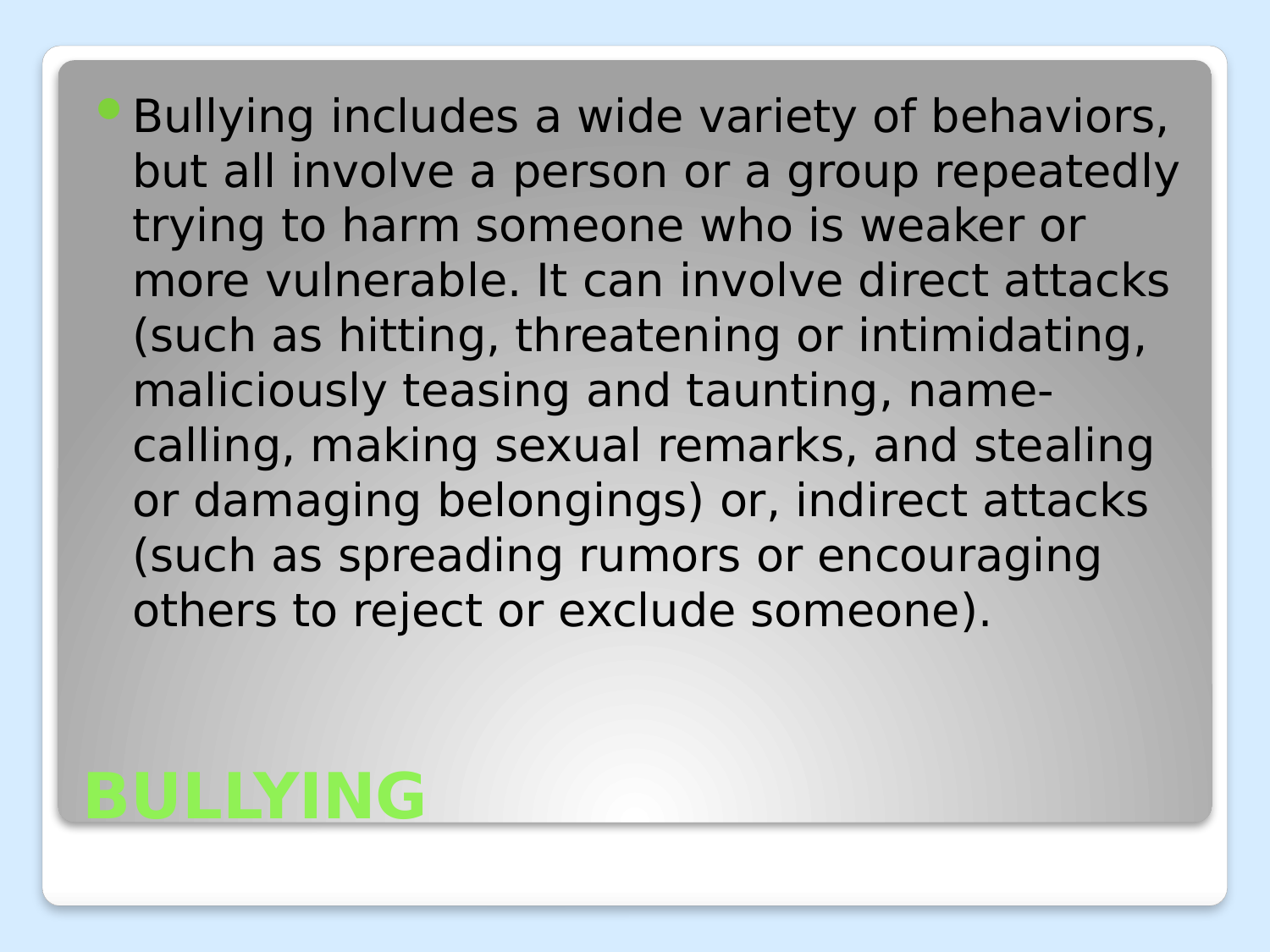

Bullying includes a wide variety of behaviors, but all involve a person or a group repeatedly trying to harm someone who is weaker or more vulnerable. It can involve direct attacks (such as hitting, threatening or intimidating, maliciously teasing and taunting, name-calling, making sexual remarks, and stealing or damaging belongings) or, indirect attacks (such as spreading rumors or encouraging others to reject or exclude someone).

# BULLYING